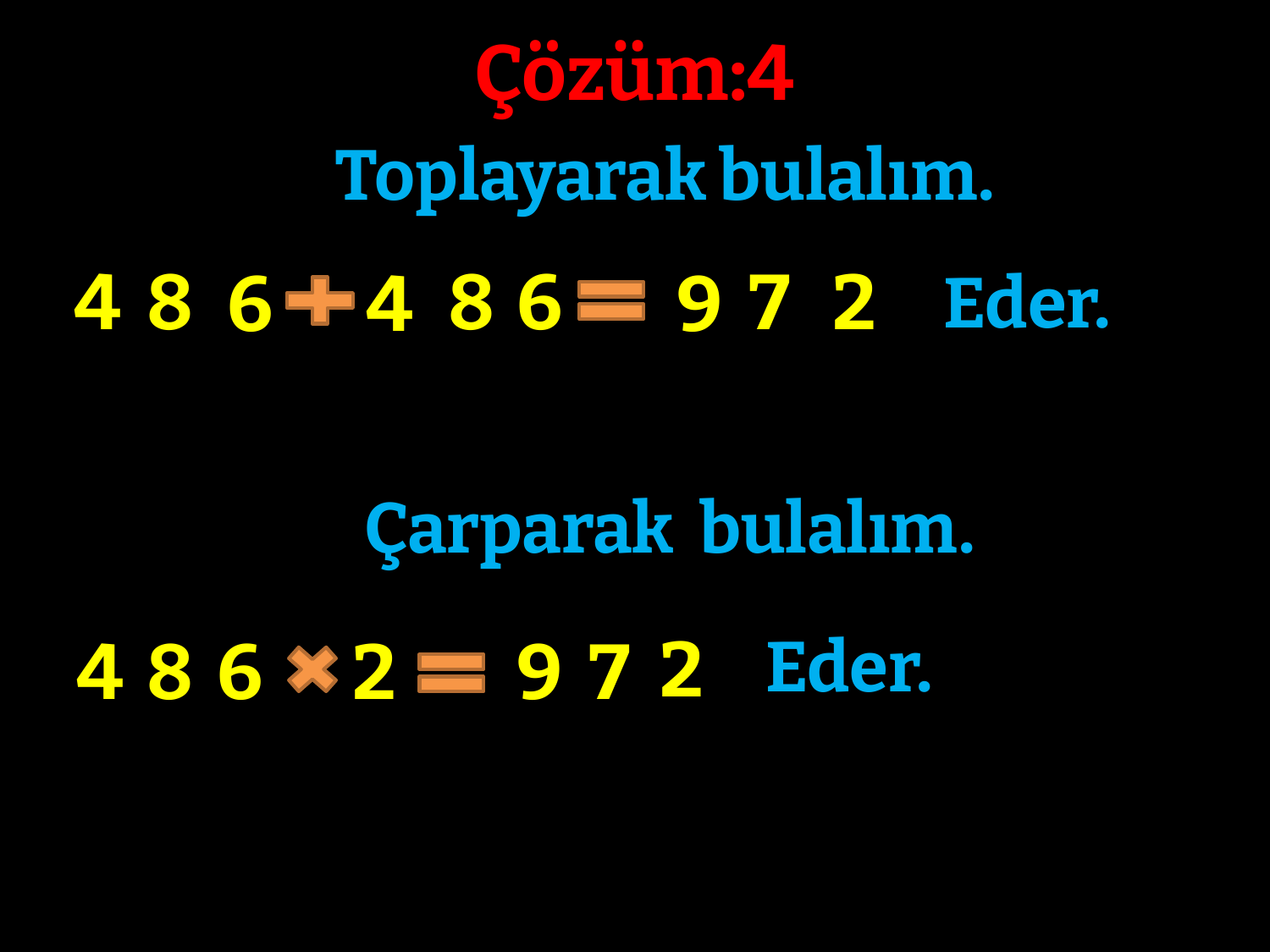

Çözüm:4
Toplayarak bulalım.
2
7
6
8
8
4
6
4
9
Eder.

#
Çarparak  bulalım.
2
9
Eder.
2
6
8
4
7